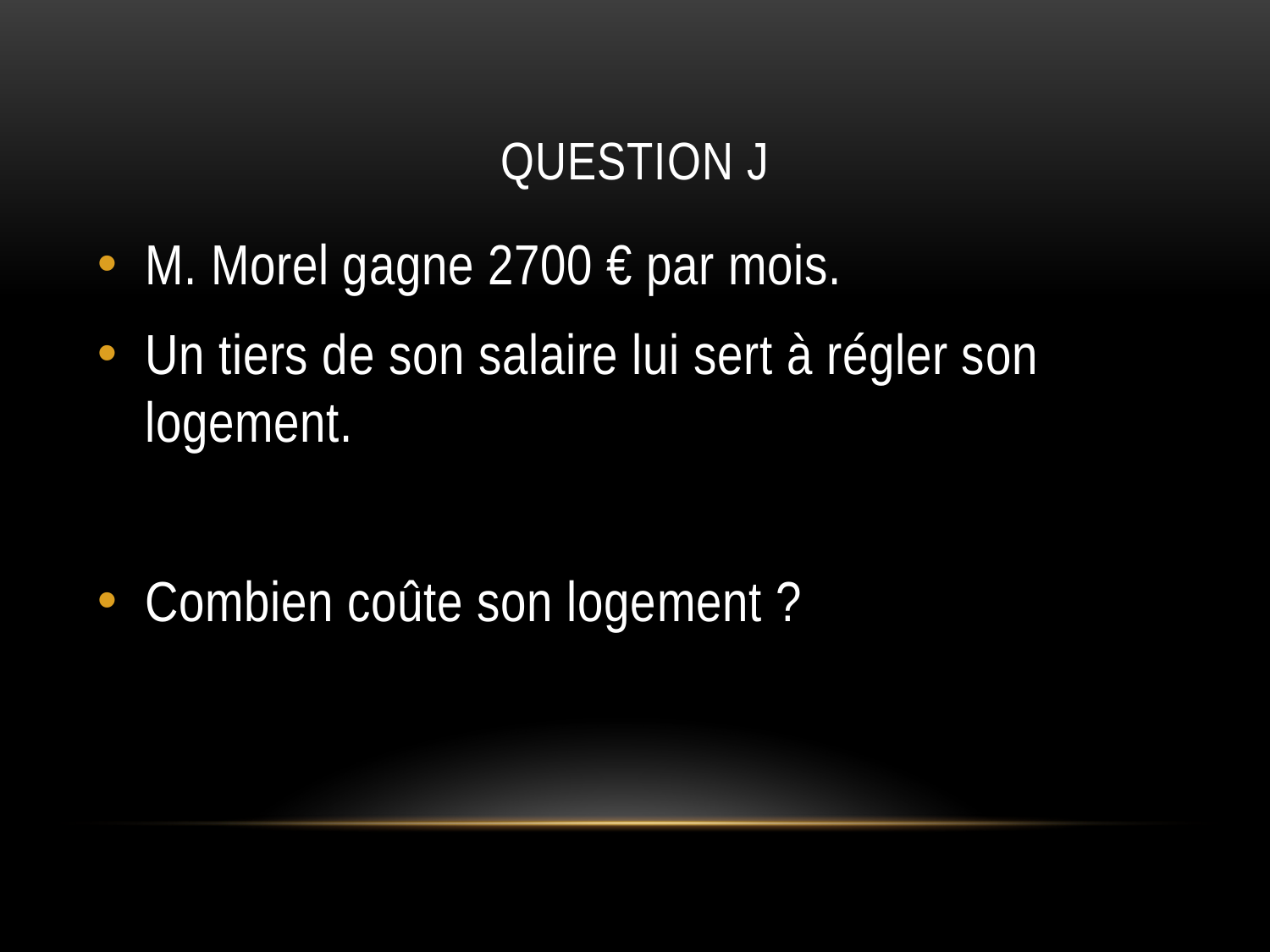

# QUESTION J
M. Morel gagne 2700 € par mois.
Un tiers de son salaire lui sert à régler son logement.

Combien coûte son logement ?